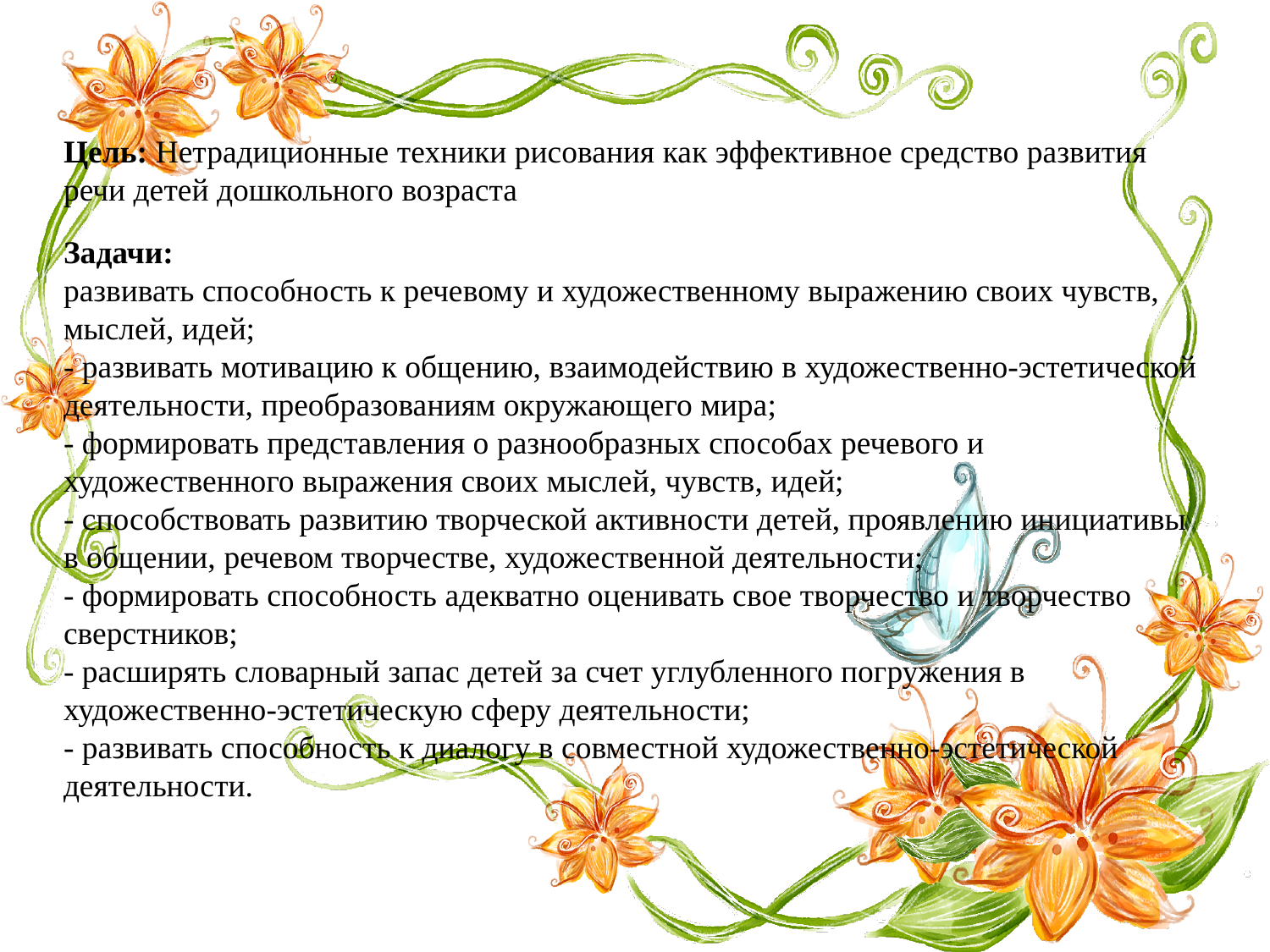

# Цель: Нетрадиционные техники рисования как эффективное средство развития речи детей дошкольного возраста
Задачи:
развивать способность к речевому и художественному выражению своих чувств, мыслей, идей;
- развивать мотивацию к общению, взаимодействию в художественно-эстетической деятельности, преобразованиям окружающего мира;
- формировать представления о разнообразных способах речевого и художественного выражения своих мыслей, чувств, идей;
- способствовать развитию творческой активности детей, проявлению инициативы в общении, речевом творчестве, художественной деятельности;
- формировать способность адекватно оценивать свое творчество и творчество сверстников;
- расширять словарный запас детей за счет углубленного погружения в художественно-эстетическую сферу деятельности;
- развивать способность к диалогу в совместной художественно-эстетической деятельности.